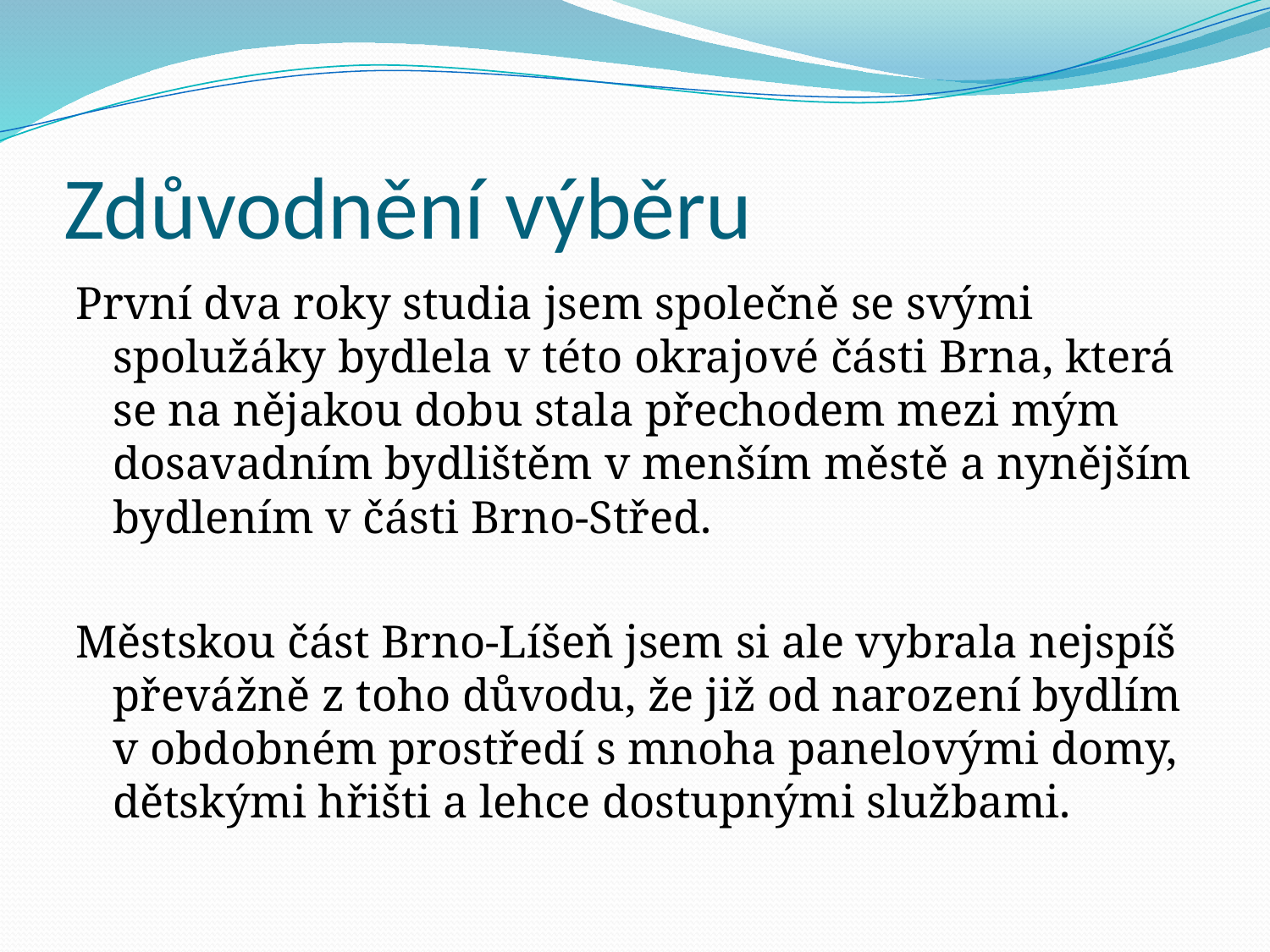

# Zdůvodnění výběru
První dva roky studia jsem společně se svými spolužáky bydlela v této okrajové části Brna, která se na nějakou dobu stala přechodem mezi mým dosavadním bydlištěm v menším městě a nynějším bydlením v části Brno-Střed.

Městskou část Brno-Líšeň jsem si ale vybrala nejspíš převážně z toho důvodu, že již od narození bydlím v obdobném prostředí s mnoha panelovými domy, dětskými hřišti a lehce dostupnými službami.